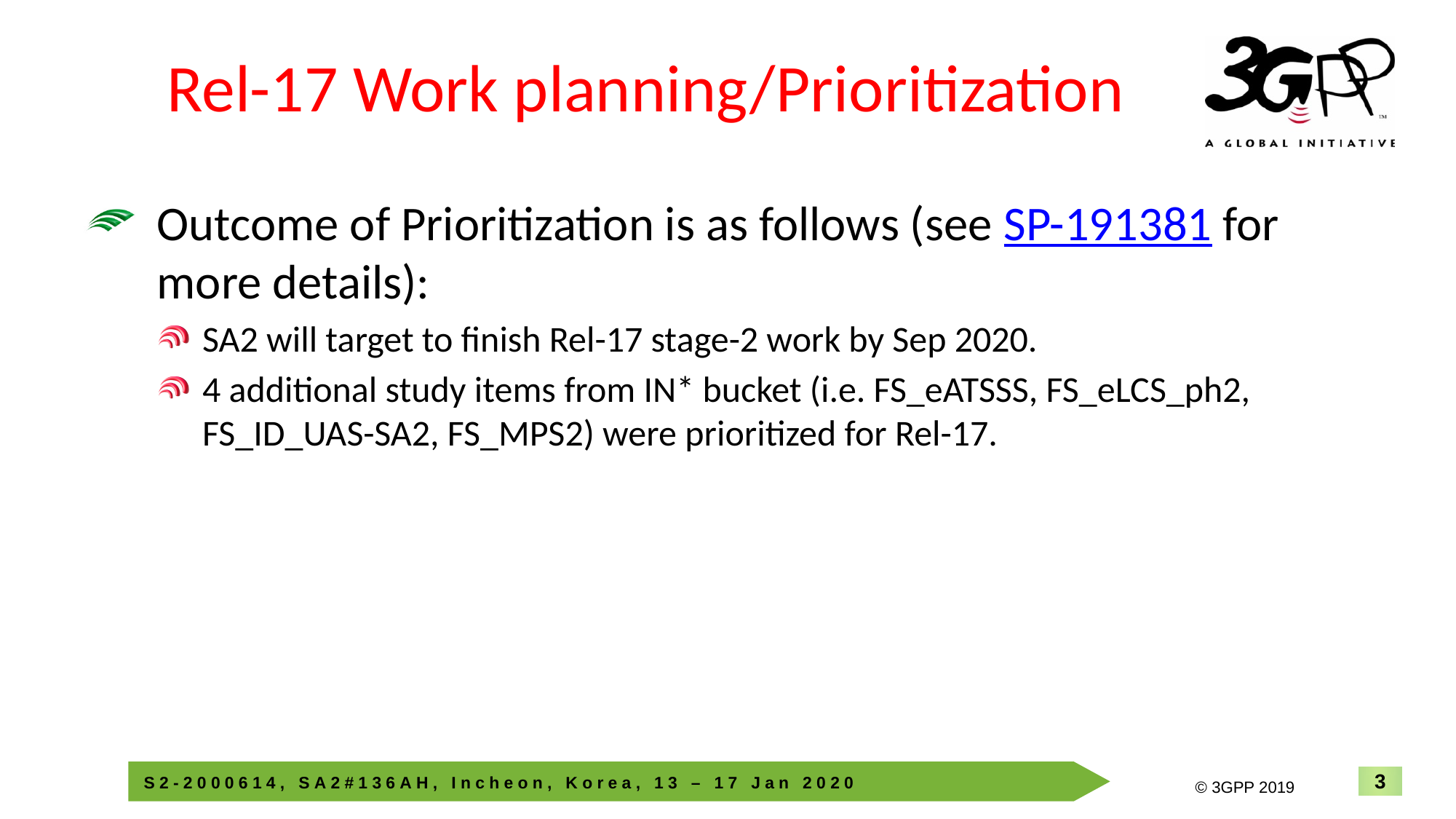

3
INTEL CONFIDENTIAL
# Rel-17 Work planning/Prioritization
Outcome of Prioritization is as follows (see SP-191381 for more details):
SA2 will target to finish Rel-17 stage-2 work by Sep 2020.
4 additional study items from IN* bucket (i.e. FS_eATSSS, FS_eLCS_ph2, FS_ID_UAS-SA2, FS_MPS2) were prioritized for Rel-17.